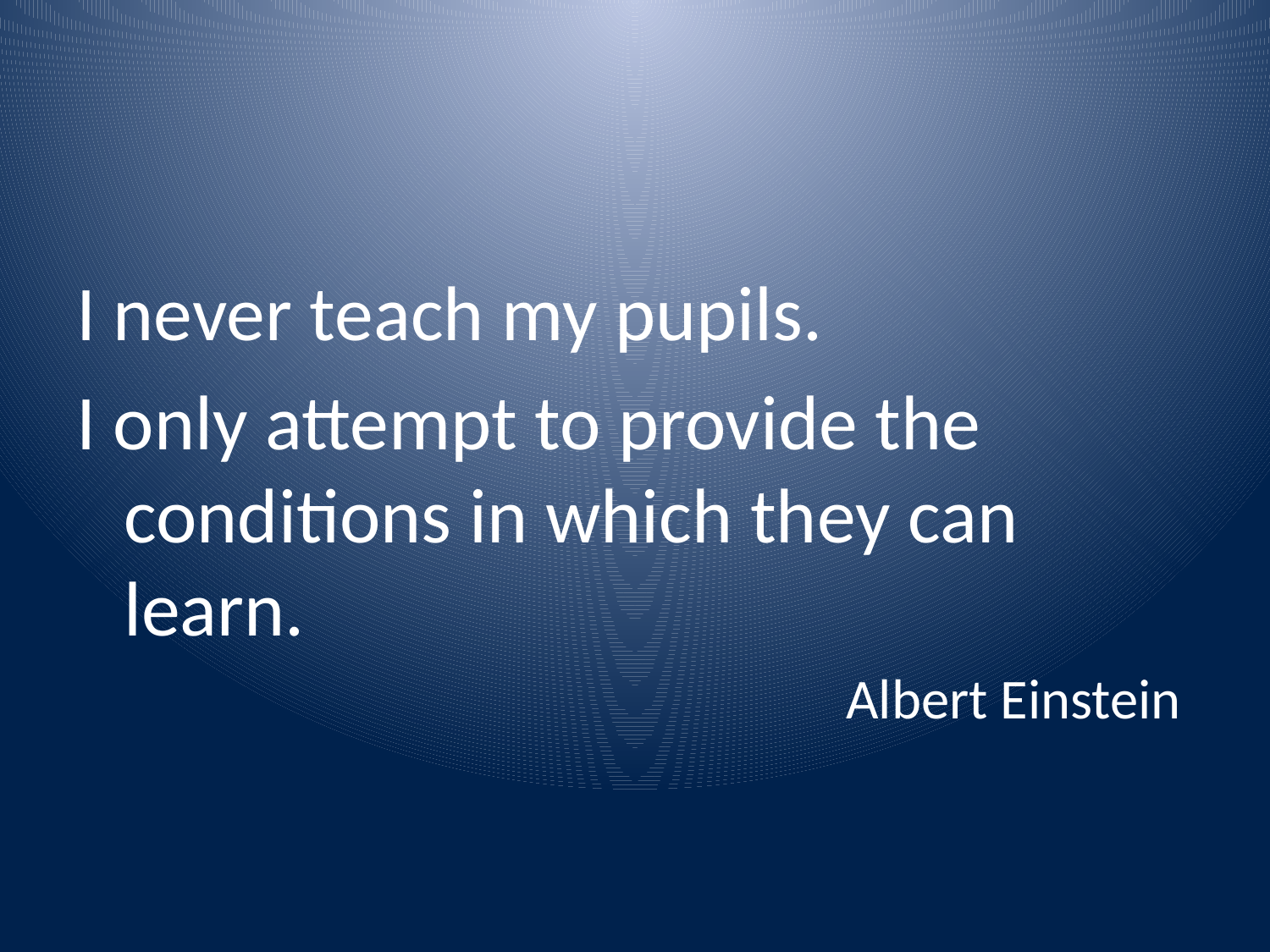

#

I never teach my pupils.
I only attempt to provide the conditions in which they can learn.
Albert Einstein